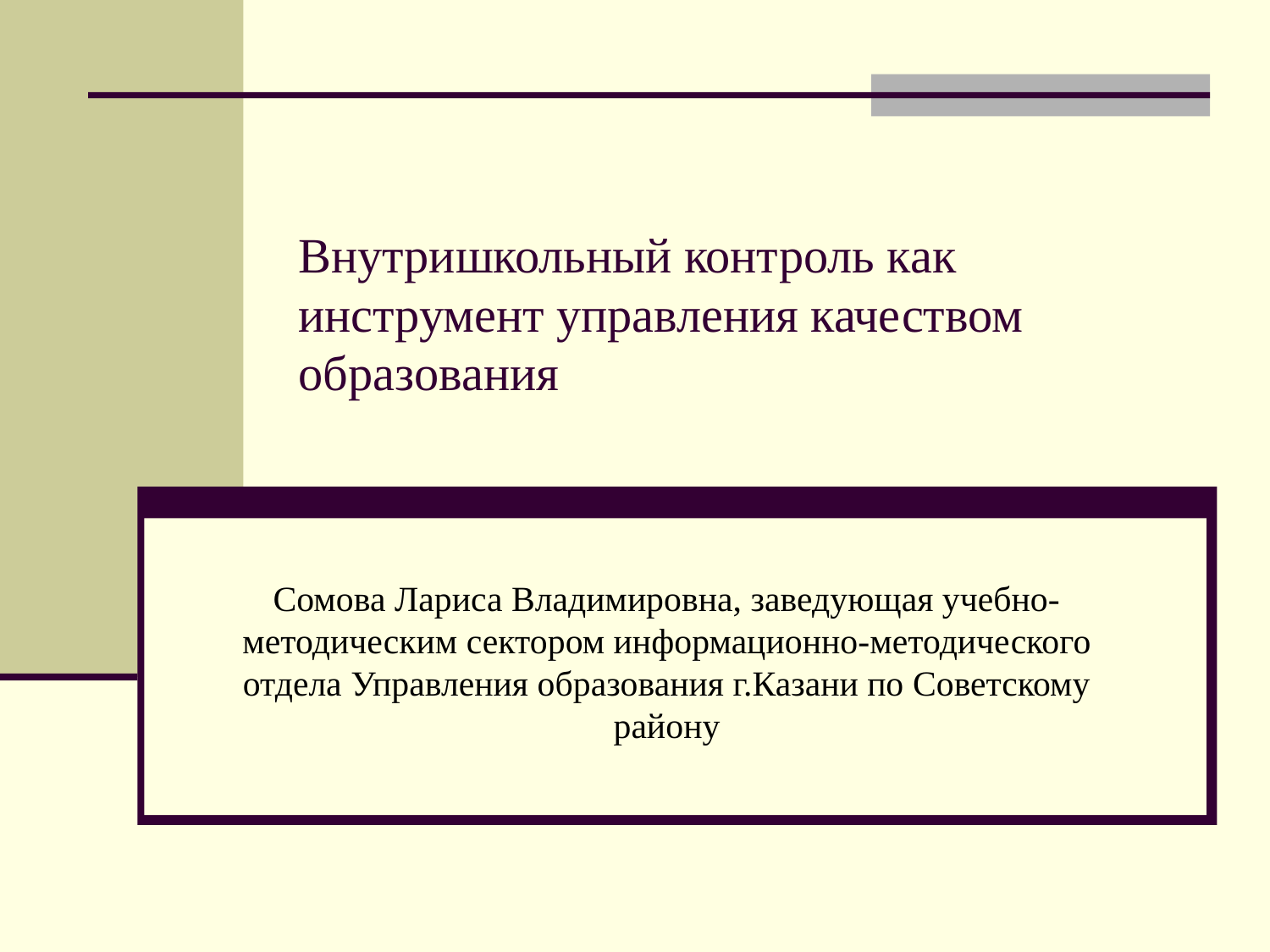

# Внутришкольный контроль как инструмент управления качеством образования
Сомова Лариса Владимировна, заведующая учебно-методическим сектором информационно-методического отдела Управления образования г.Казани по Советскому району